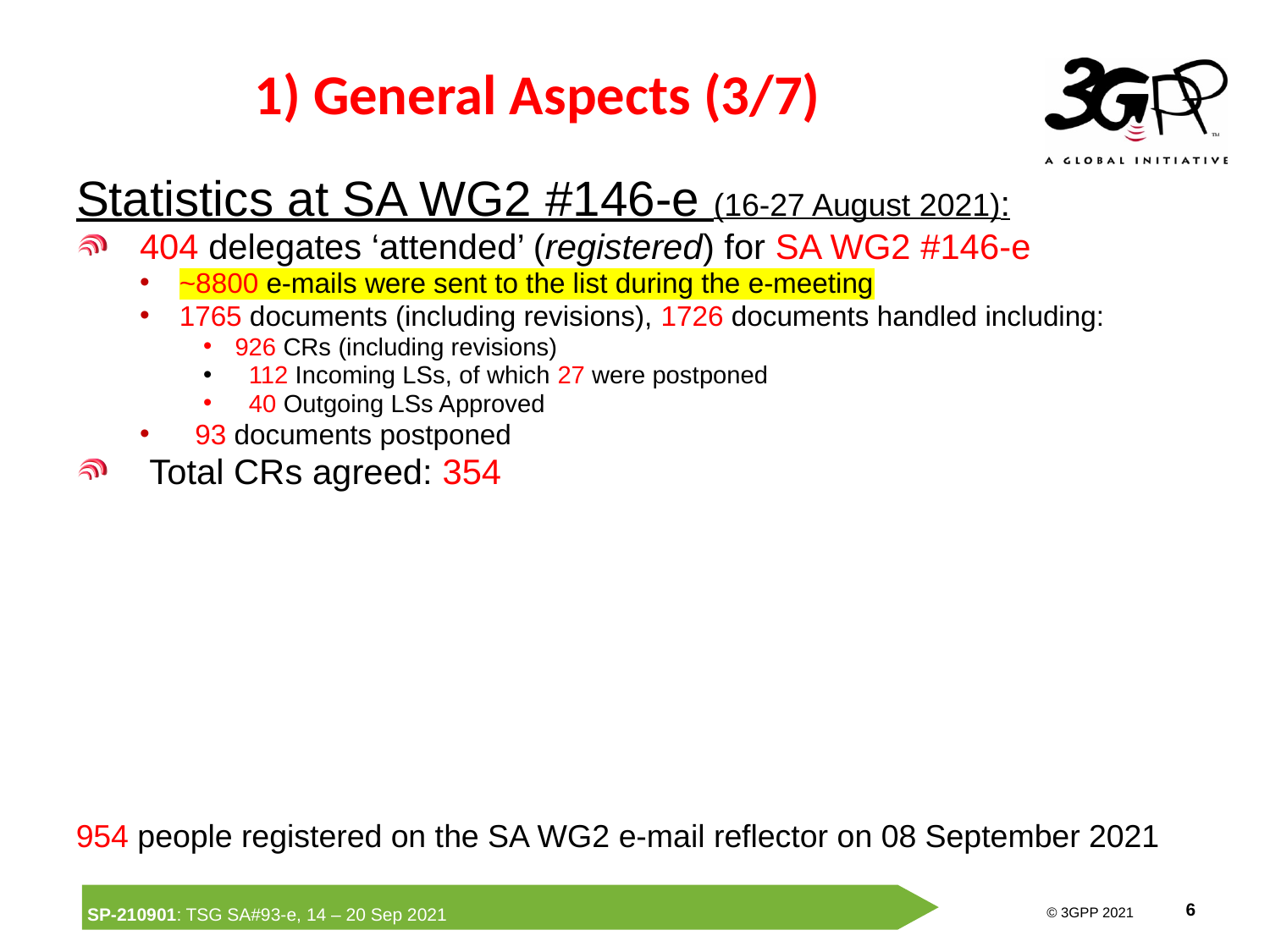

# 1) General Aspects (3/7)
Statistics at SA WG2 #146-e (16-27 August 2021):
404 delegates ‘attended’ (registered) for SA WG2 #146-e
~8800 e-mails were sent to the list during the e-meeting
1765 documents (including revisions), 1726 documents handled including:
926 CRs (including revisions)
  112 Incoming LSs, of which 27 were postponed
  40 Outgoing LSs Approved
  93 documents postponed
 Total CRs agreed: 354

954 people registered on the SA WG2 e-mail reflector on 08 September 2021